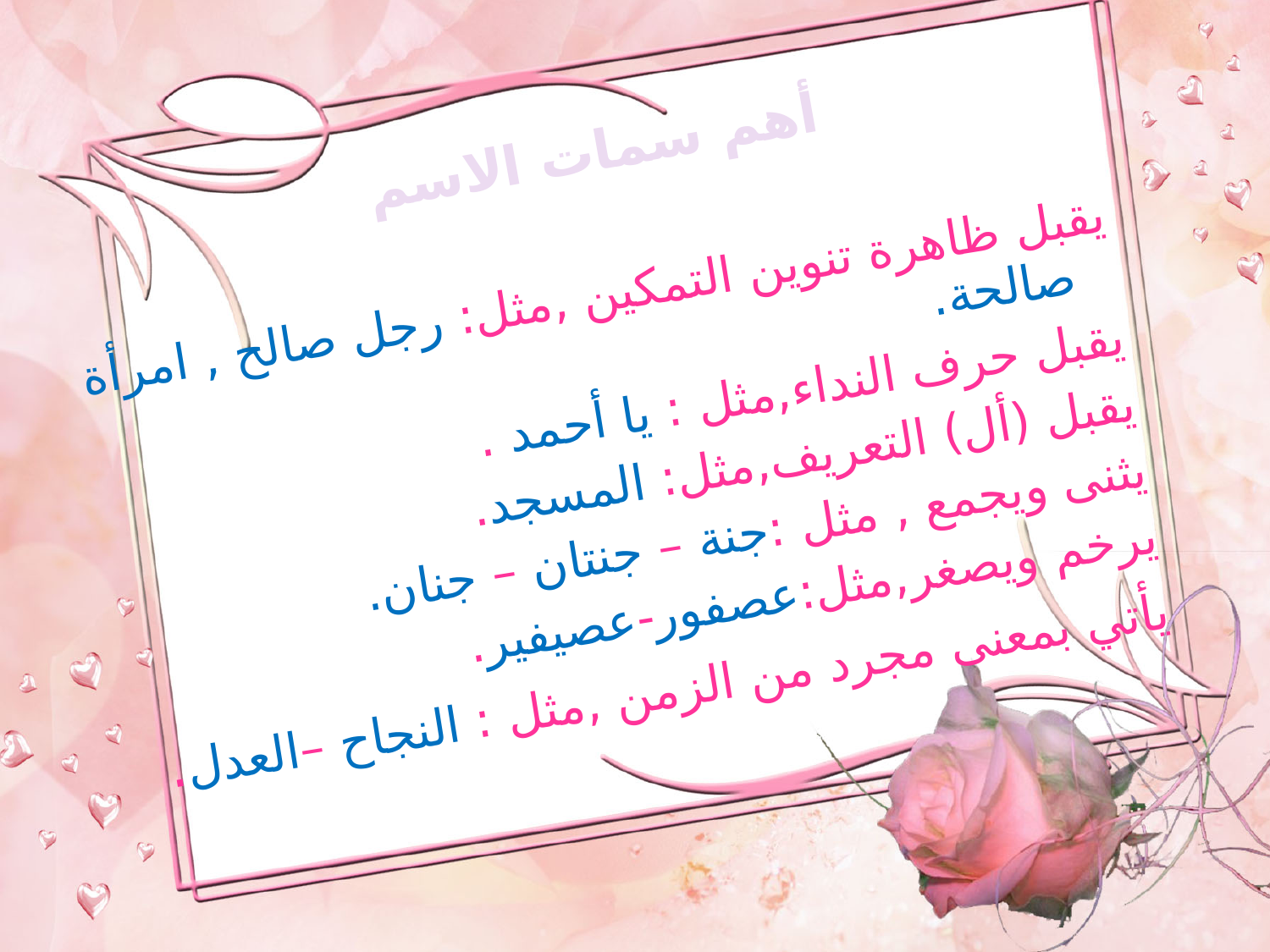

# أهم سمات الاسم

يقبل ظاهرة تنوين التمكين ,مثل: رجل صالح , امرأة صالحة.
يقبل حرف النداء,مثل : يا أحمد .
يقبل (أل) التعريف,مثل: المسجد.
يثنى ويجمع , مثل :جنة – جنتان – جنان.
يرخم ويصغر,مثل:عصفور-عصيفير.
يأتي بمعنى مجرد من الزمن ,مثل : النجاح –العدل.